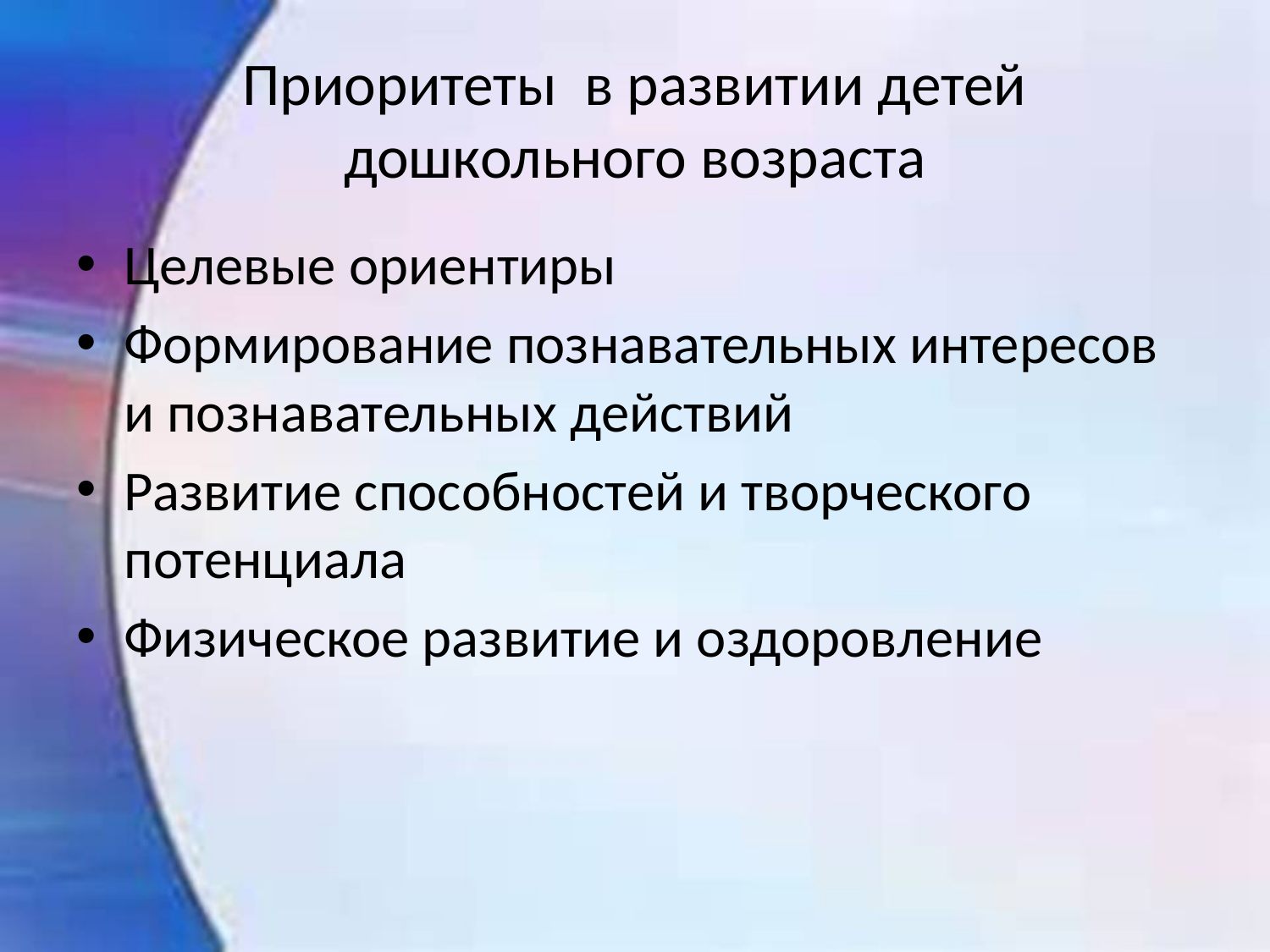

# Приоритеты  в развитии детей дошкольного возраста
Целевые ориентиры
Формирование познавательных интересов и познавательных действий
Развитие способностей и творческого потенциала
Физическое развитие и оздоровление